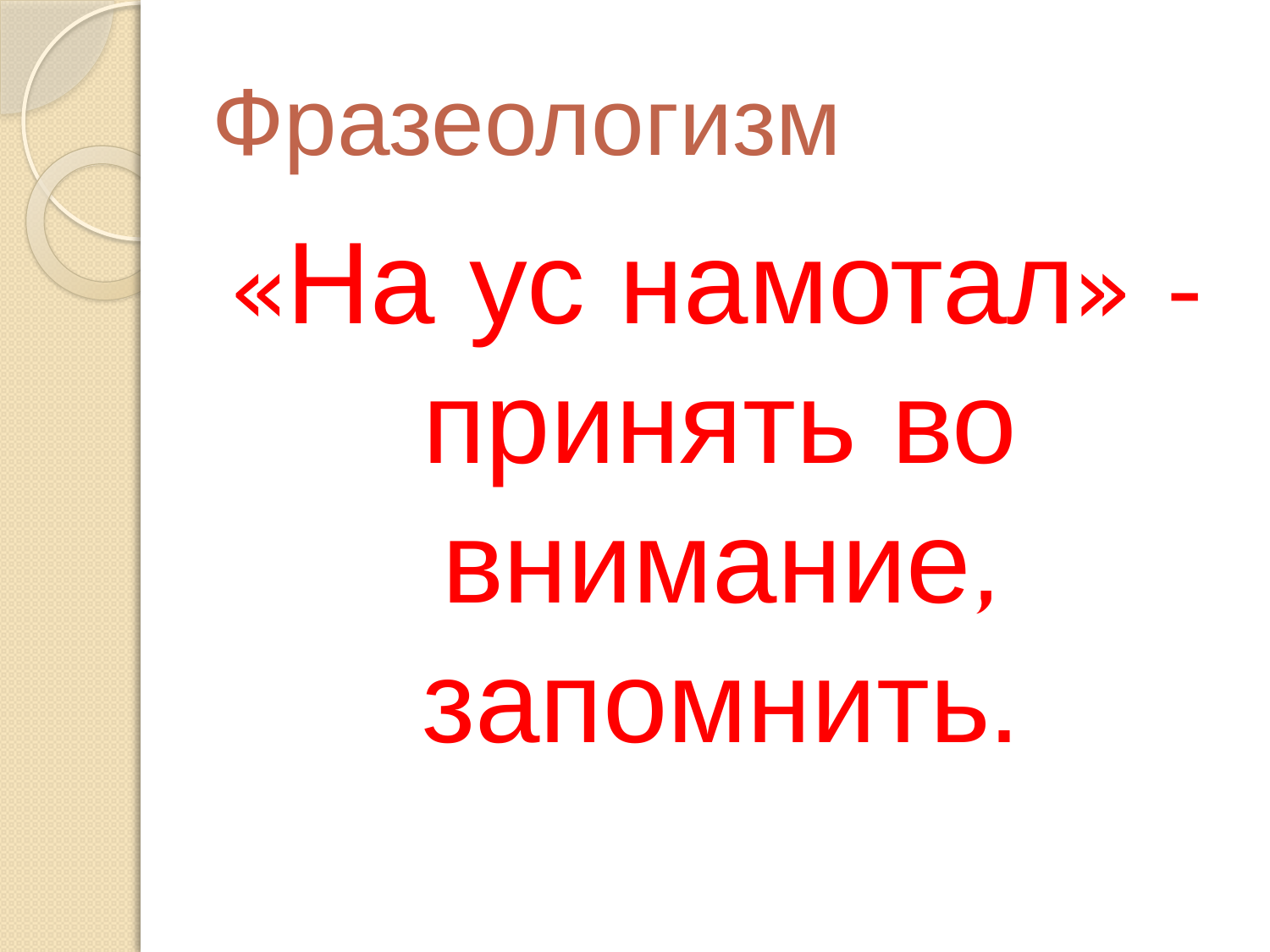

# Фразеологизм
«На ус намотал» - принять во внимание, запомнить.